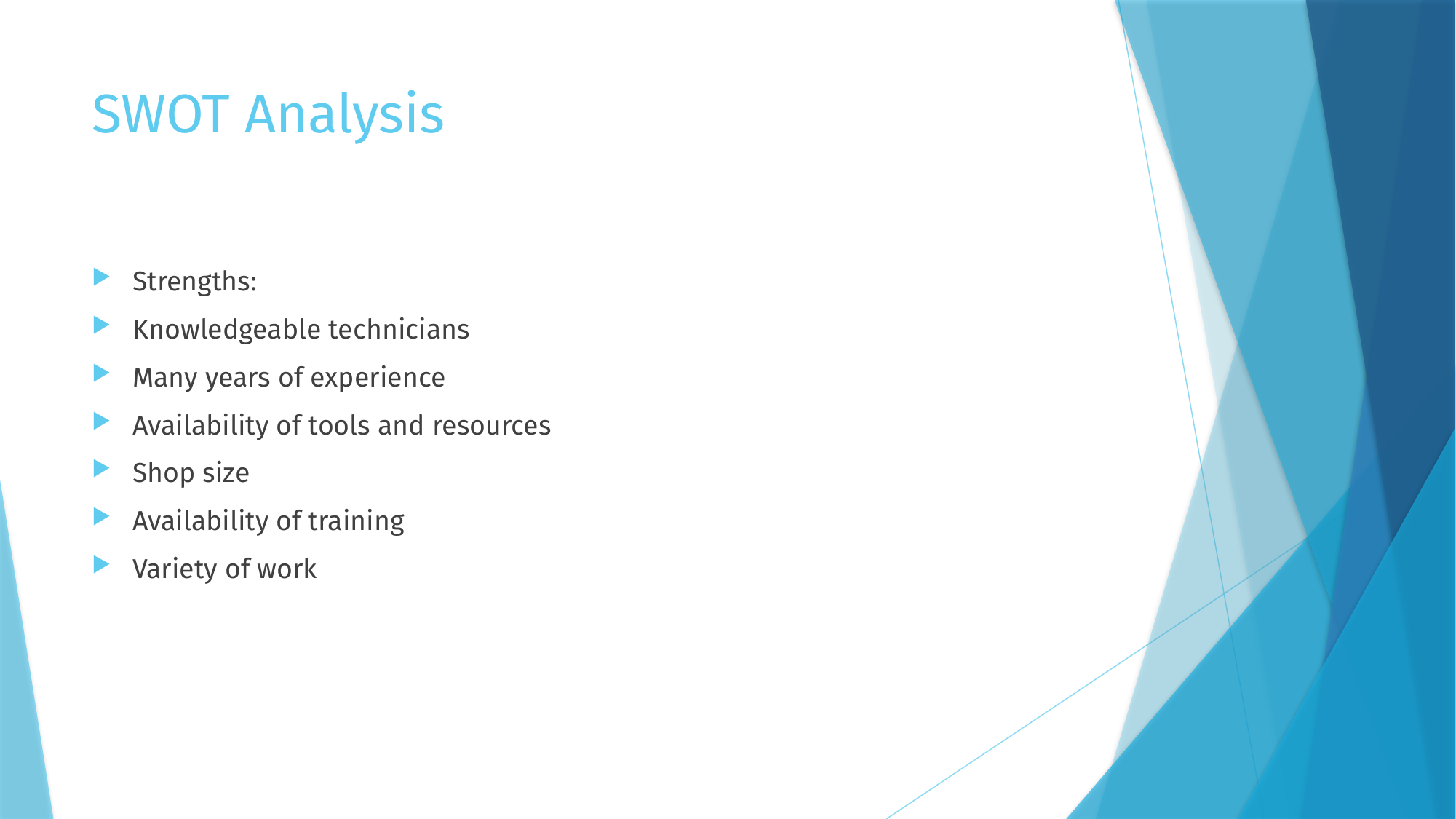

# SWOT Analysis
Strengths:
Knowledgeable technicians
Many years of experience
Availability of tools and resources
Shop size
Availability of training
Variety of work